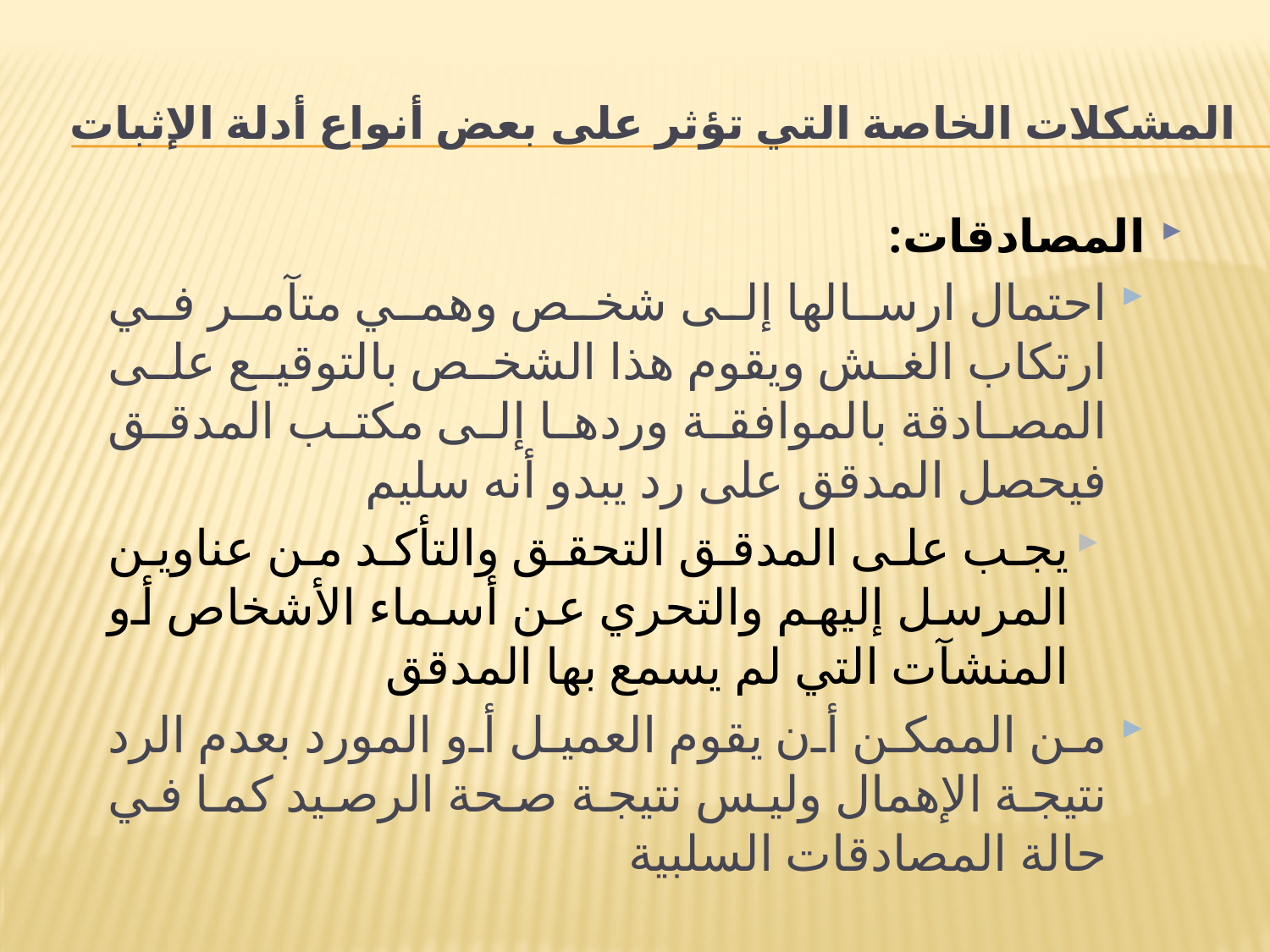

# المشكلات الخاصة التي تؤثر على بعض أنواع أدلة الإثبات
المصادقات:
احتمال ارسالها إلى شخص وهمي متآمر في ارتكاب الغش ويقوم هذا الشخص بالتوقيع على المصادقة بالموافقة وردها إلى مكتب المدقق فيحصل المدقق على رد يبدو أنه سليم
يجب على المدقق التحقق والتأكد من عناوين المرسل إليهم والتحري عن أسماء الأشخاص أو المنشآت التي لم يسمع بها المدقق
من الممكن أن يقوم العميل أو المورد بعدم الرد نتيجة الإهمال وليس نتيجة صحة الرصيد كما في حالة المصادقات السلبية